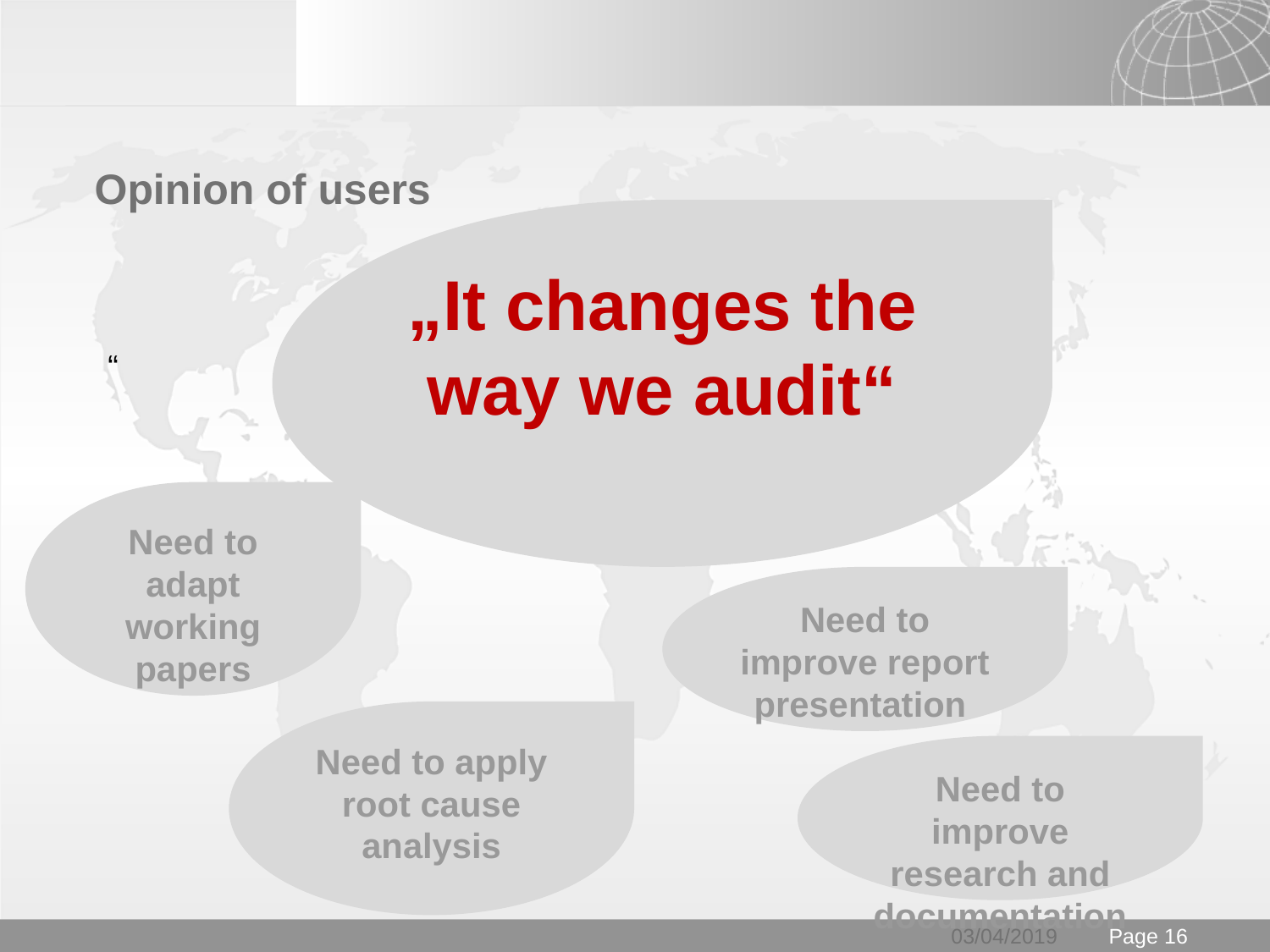

Opinion of users
#
„It changes the way we audit“
“
Need to adapt working papers
Need to improve report presentation
Need to apply root cause analysis
Need to improve research and documentation
03/04/2019